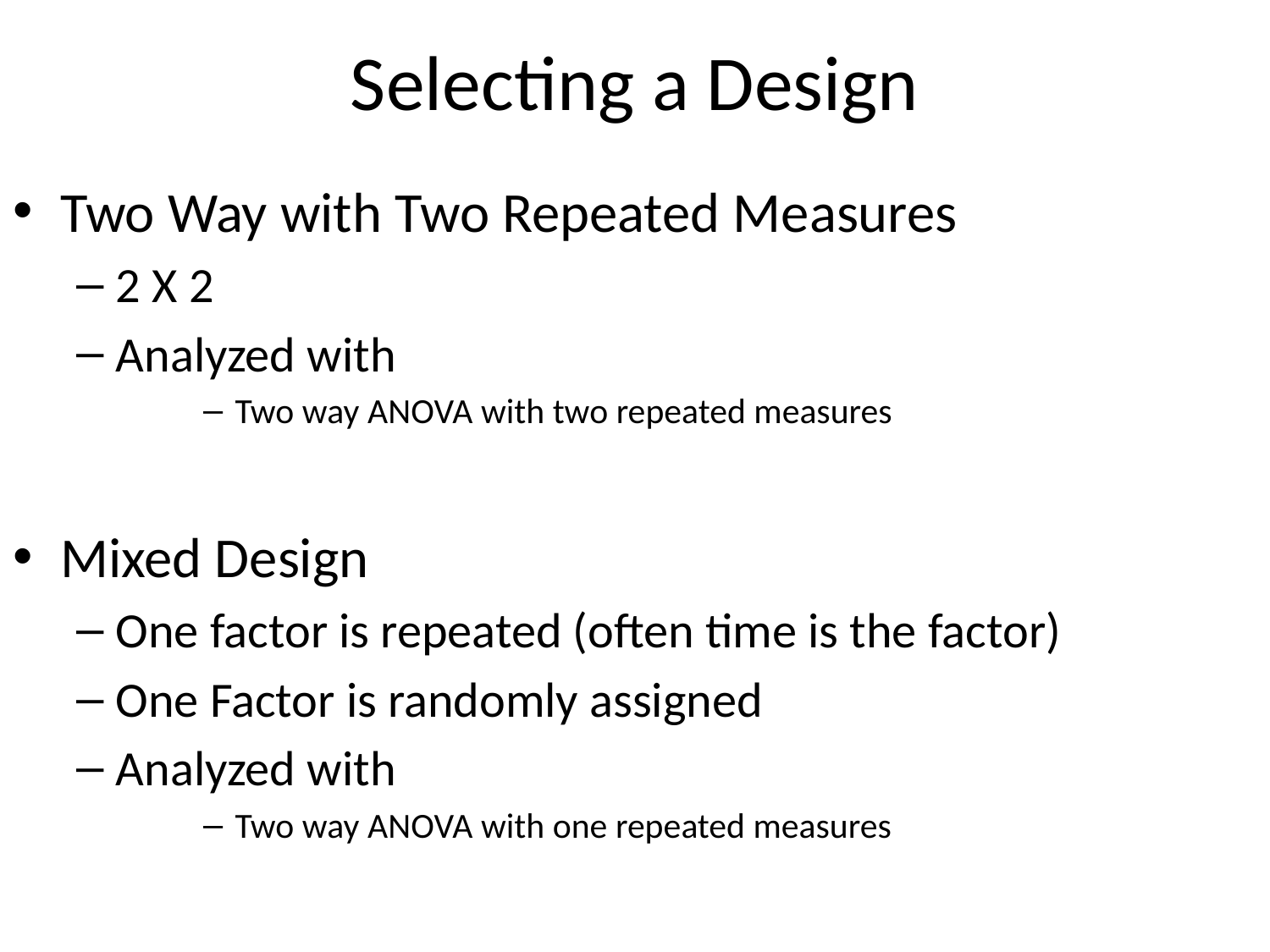

# Selecting a Design
Two Way with Two Repeated Measures
2 X 2
Analyzed with
Two way ANOVA with two repeated measures

Mixed Design
One factor is repeated (often time is the factor)
One Factor is randomly assigned
Analyzed with
Two way ANOVA with one repeated measures